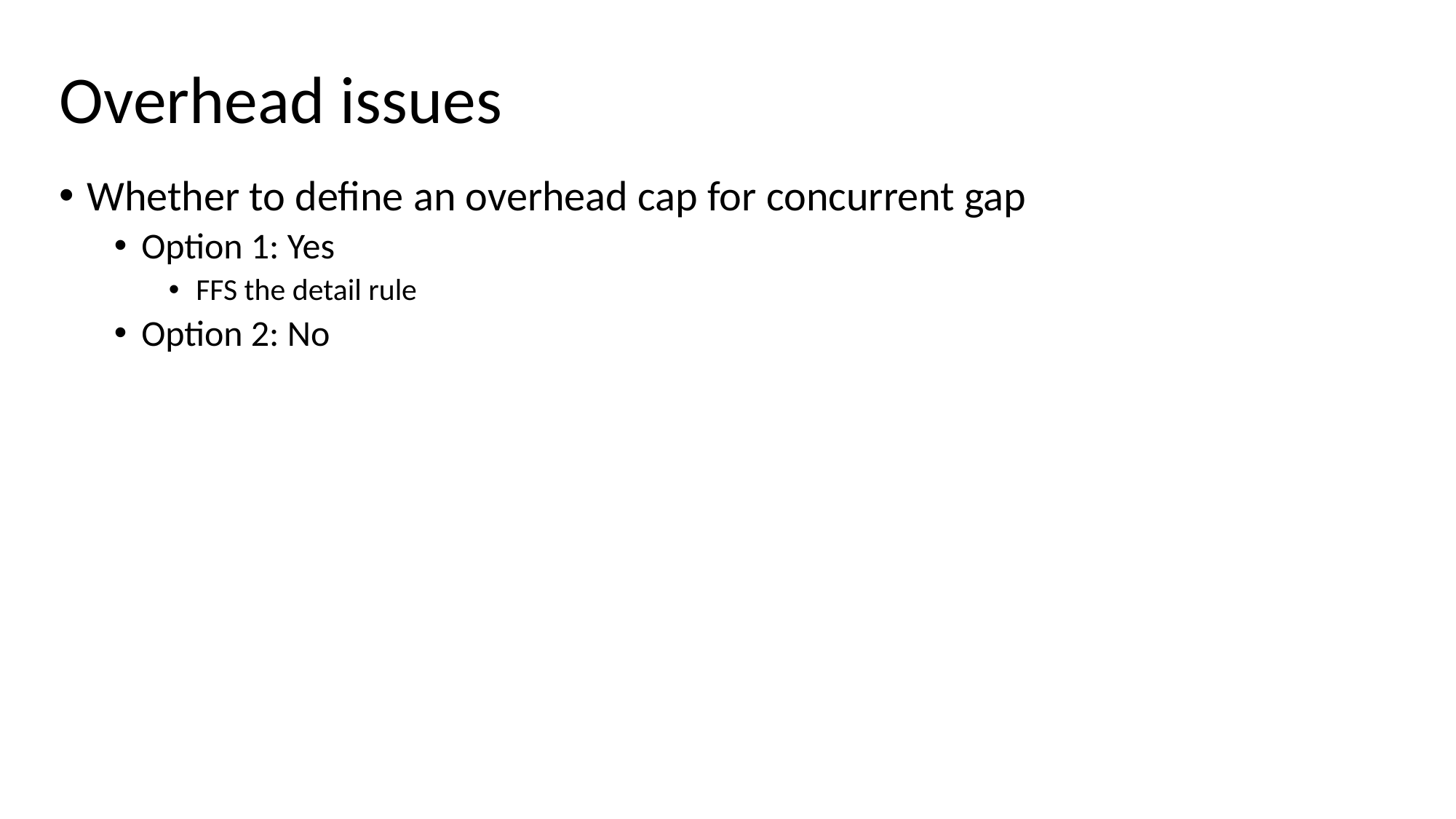

# Overhead issues
Whether to define an overhead cap for concurrent gap
Option 1: Yes
FFS the detail rule
Option 2: No